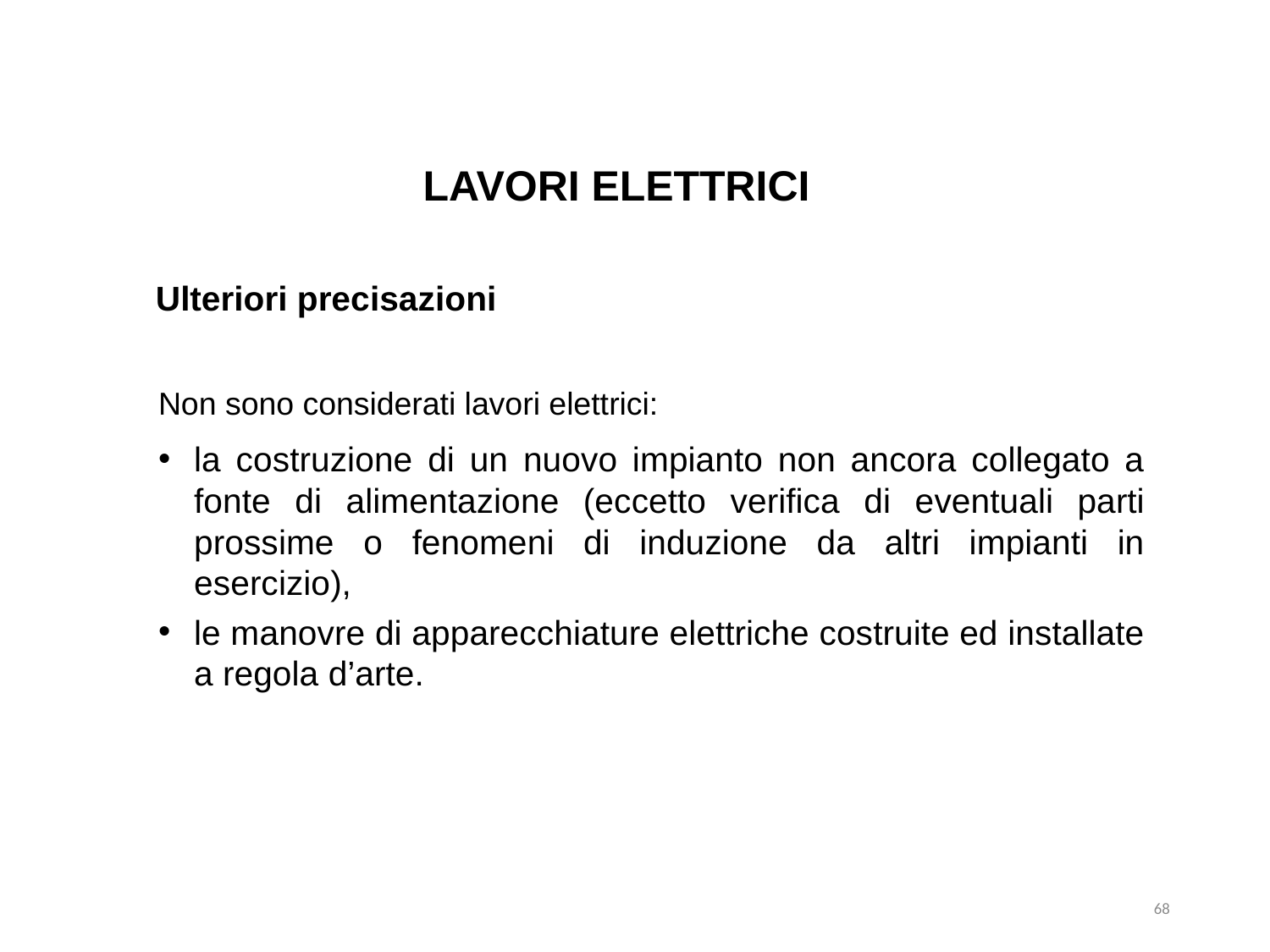

LAVORI ELETTRICI
Ulteriori precisazioni
Non sono considerati lavori elettrici:
la costruzione di un nuovo impianto non ancora collegato a fonte di alimentazione (eccetto verifica di eventuali parti prossime o fenomeni di induzione da altri impianti in esercizio),
le manovre di apparecchiature elettriche costruite ed installate a regola d’arte.
68